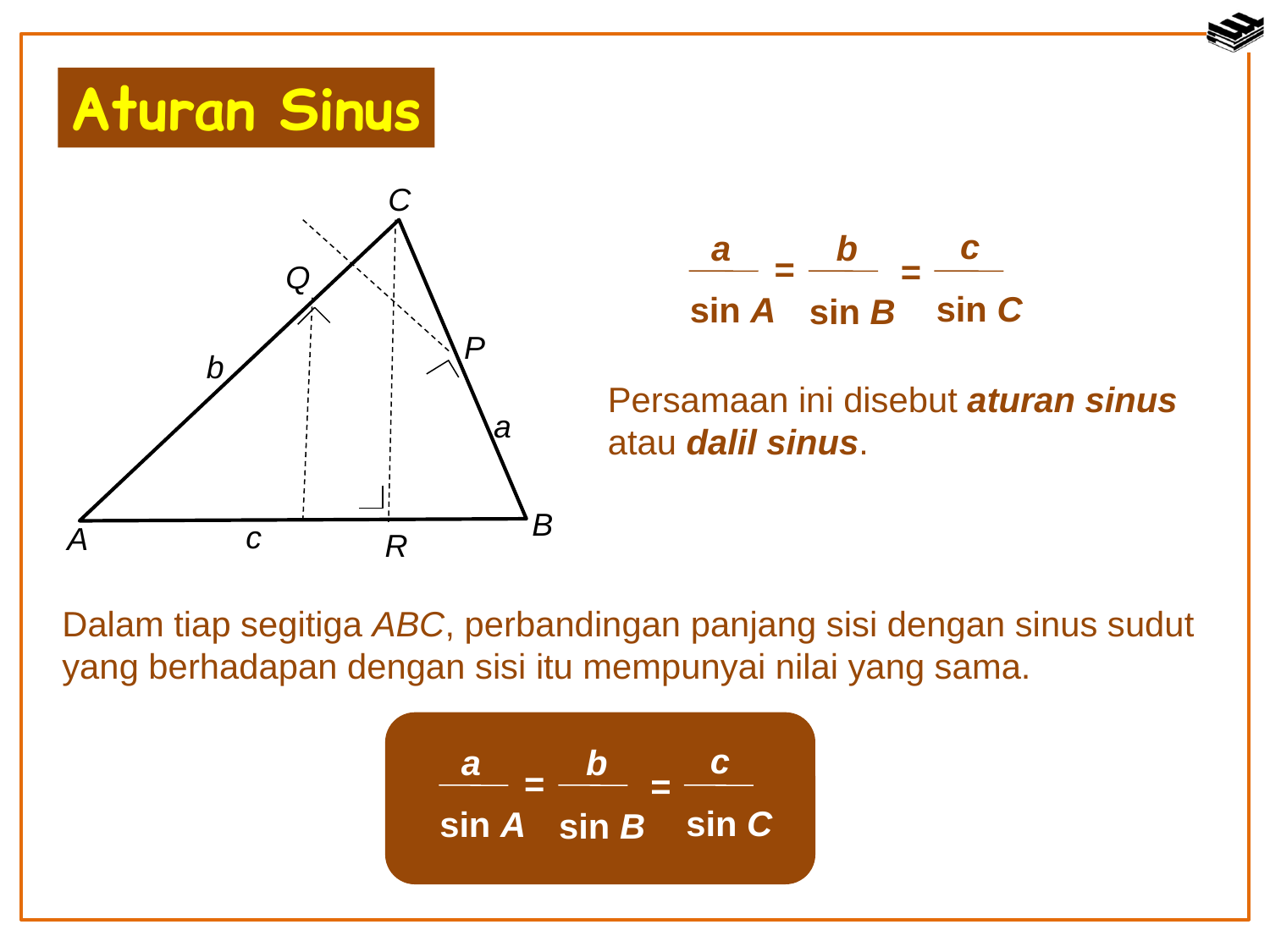

Aturan Sinus
C

Q

P
b

a

B
c
A
R
c
a
b
=
=
sin C
sin A
sin B
Persamaan ini disebut aturan sinus atau dalil sinus.
Dalam tiap segitiga ABC, perbandingan panjang sisi dengan sinus sudut yang berhadapan dengan sisi itu mempunyai nilai yang sama.

c
a
b
=
=
sin C
sin A
sin B